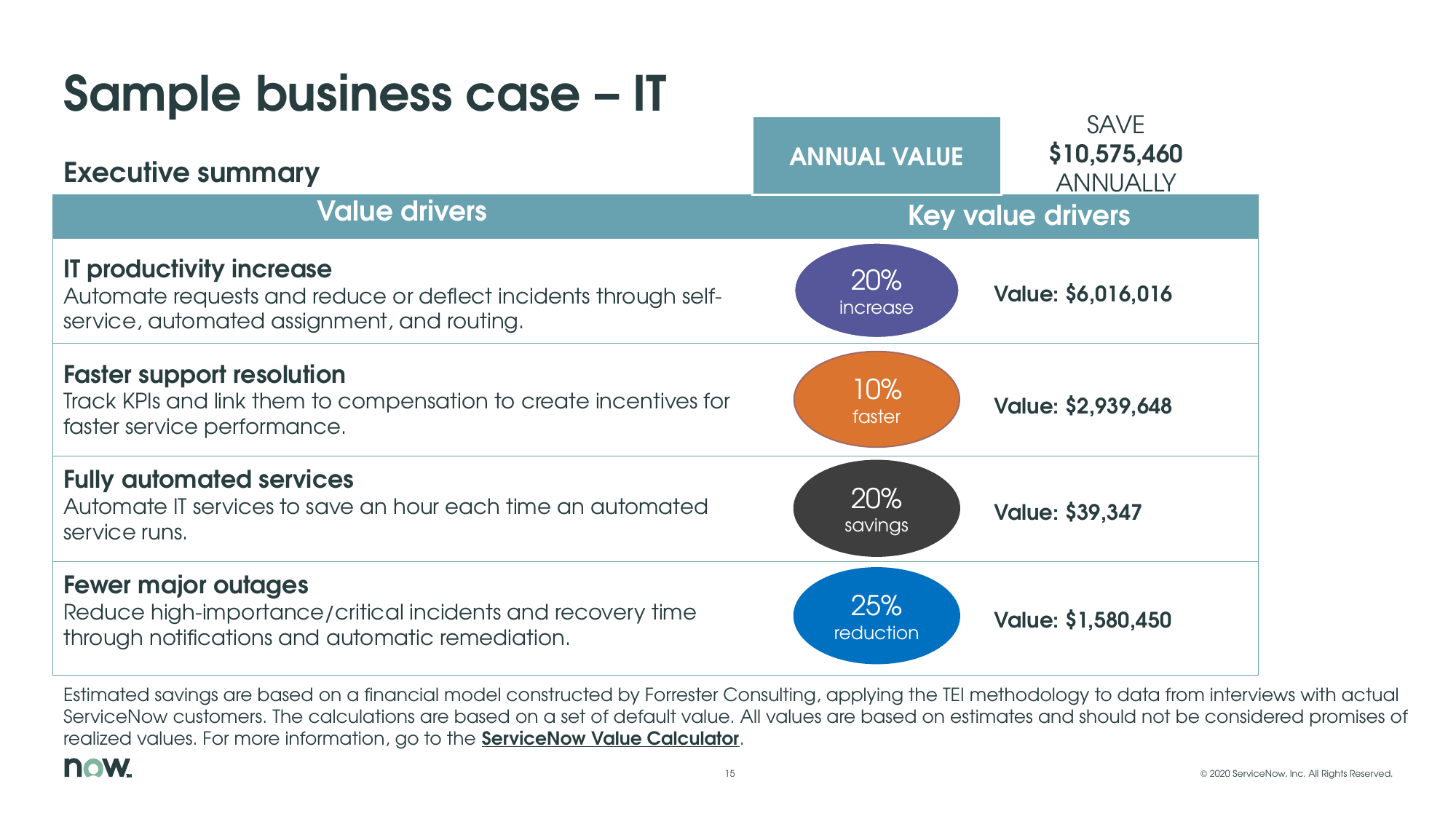

# Sample business case – IT
SAVE $10,575,460 ANNUALLY

ANNUAL VALUE

Executive summary

IT productivity increase
Automate requests and reduce or deflect incidents through self-service, automated assignment, and routing.

Faster support resolution
Track KPIs and link them to compensation to create incentives for faster service performance.

Fully automated services
Automate IT services to save an hour each time an automated service runs.

Fewer major outages
Reduce high-importance/critical incidents and recovery time through notifications and automatic remediation.

Key value drivers
| Value drivers |  |
| --- | --- |
|  |  |
|  |  |
|  |  |
|  |  |
20% increase
Value: $6,016,016
10%
faster
Value: $2,939,648
20%
savings
Value: $39,347
25%
reduction
Value: $1,580,450
Estimated savings are based on a financial model constructed by Forrester Consulting, applying the TEI methodology to data from interviews with actual ServiceNow customers. The calculations are based on a set of default value. All values are based on estimates and should not be considered promises of realized values. For more information, go to the ServiceNow Value Calculator.